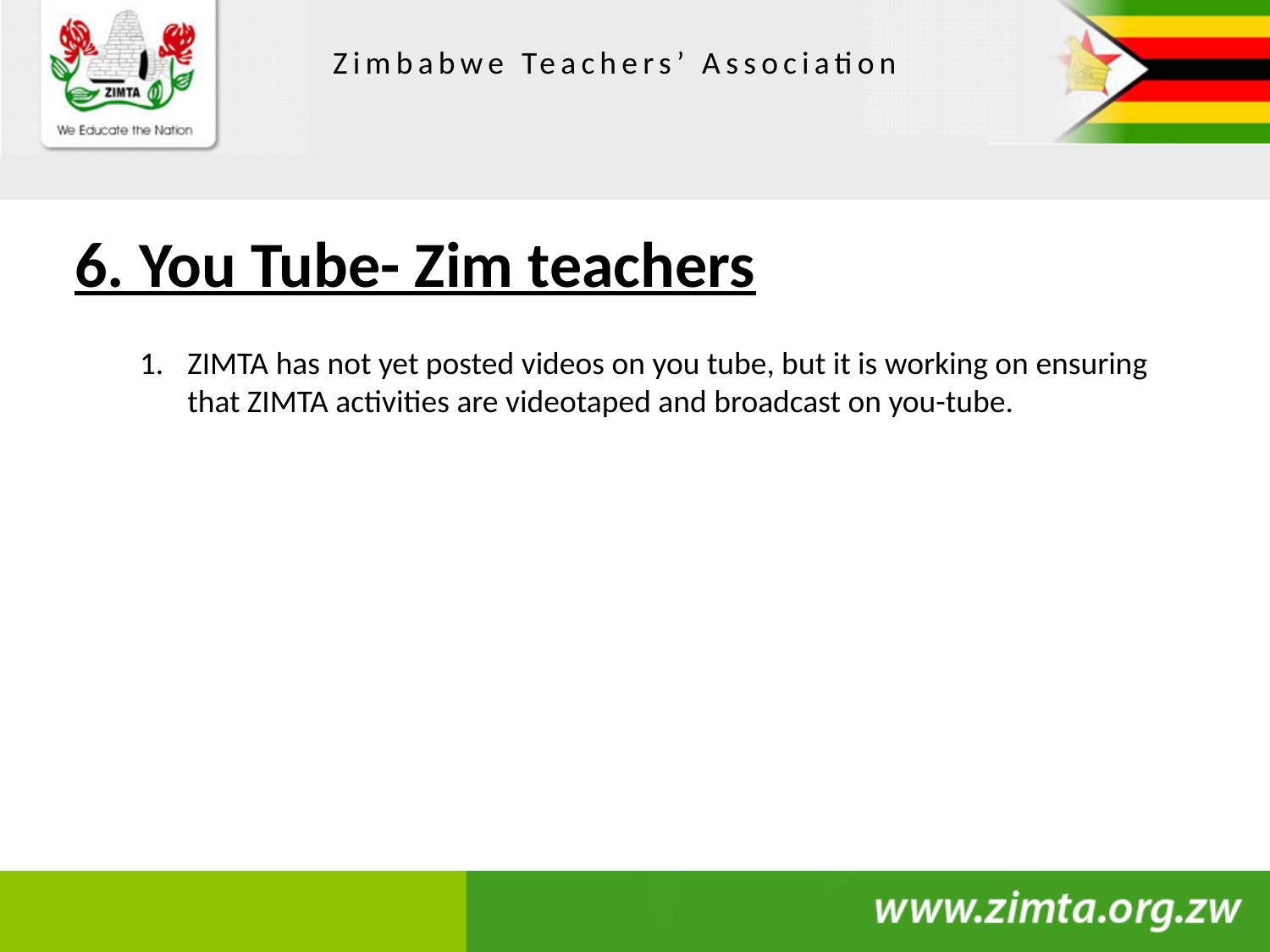

# 6. You Tube- Zim teachers
ZIMTA has not yet posted videos on you tube, but it is working on ensuring that ZIMTA activities are videotaped and broadcast on you-tube.